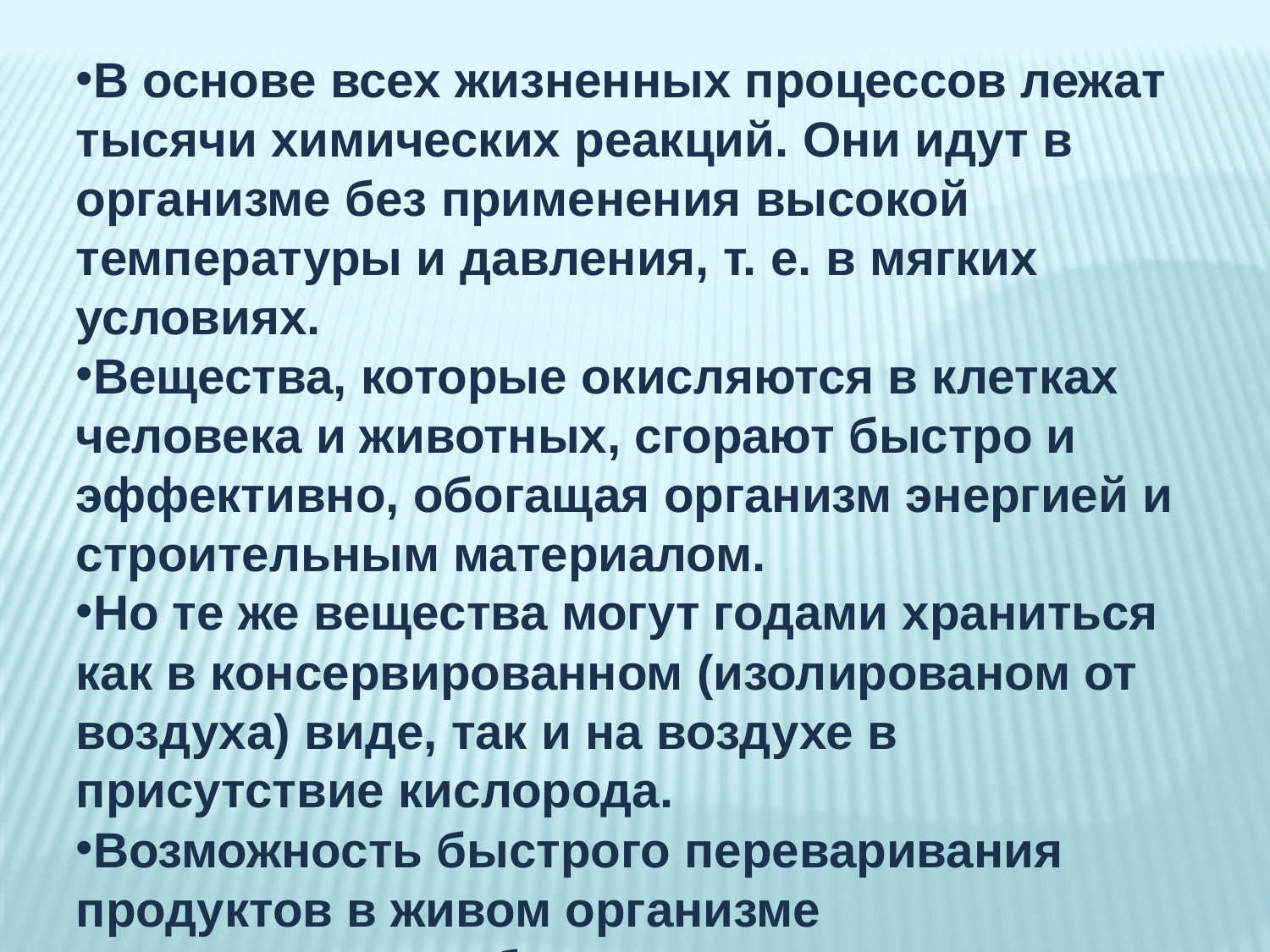

В основе всех жизненных процессов лежат тысячи химических реакций. Они идут в организме без применения высокой температуры и давления, т. е. в мягких условиях.
Вещества, которые окисляются в клетках человека и животных, сгорают быстро и эффективно, обогащая организм энергией и строительным материалом.
Но те же вещества могут годами храниться как в консервированном (изолированом от воздуха) виде, так и на воздухе в присутствие кислорода.
Возможность быстрого переваривания продуктов в живом организме осуществляется благодаря присутствию в клетках особых биологических катализаторов - ферментов.